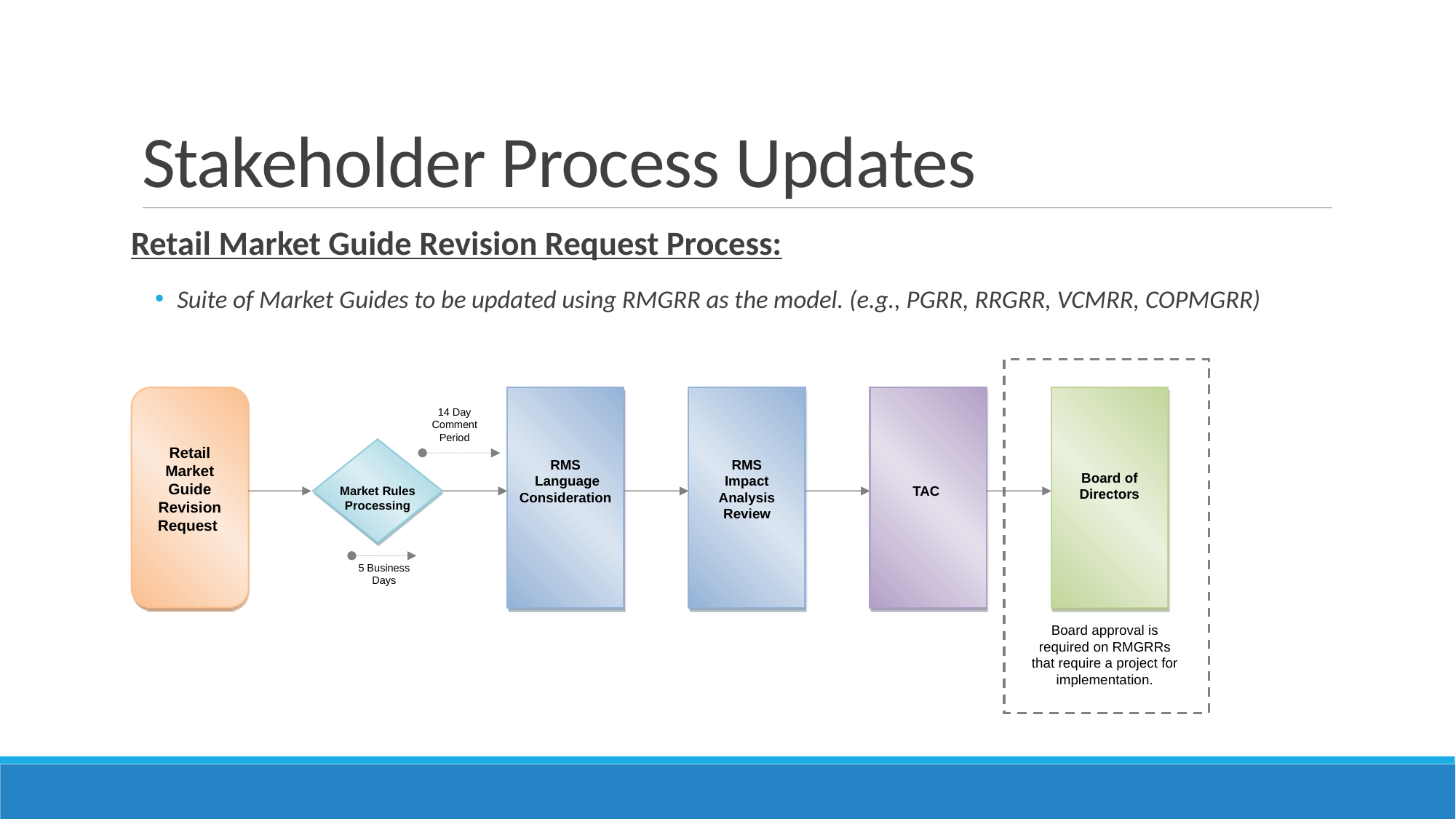

# Stakeholder Process Updates
Retail Market Guide Revision Request Process:
Suite of Market Guides to be updated using RMGRR as the model. (e.g., PGRR, RRGRR, VCMRR, COPMGRR)

14 Day Comment Period
Retail Market Guide Revision Request

RMS
 Language Consideration
RMS
Impact Analysis Review

Board of Directors
Market Rules Processing
TAC

5 Business Days

Board approval is required on RMGRRs that require a project for implementation.